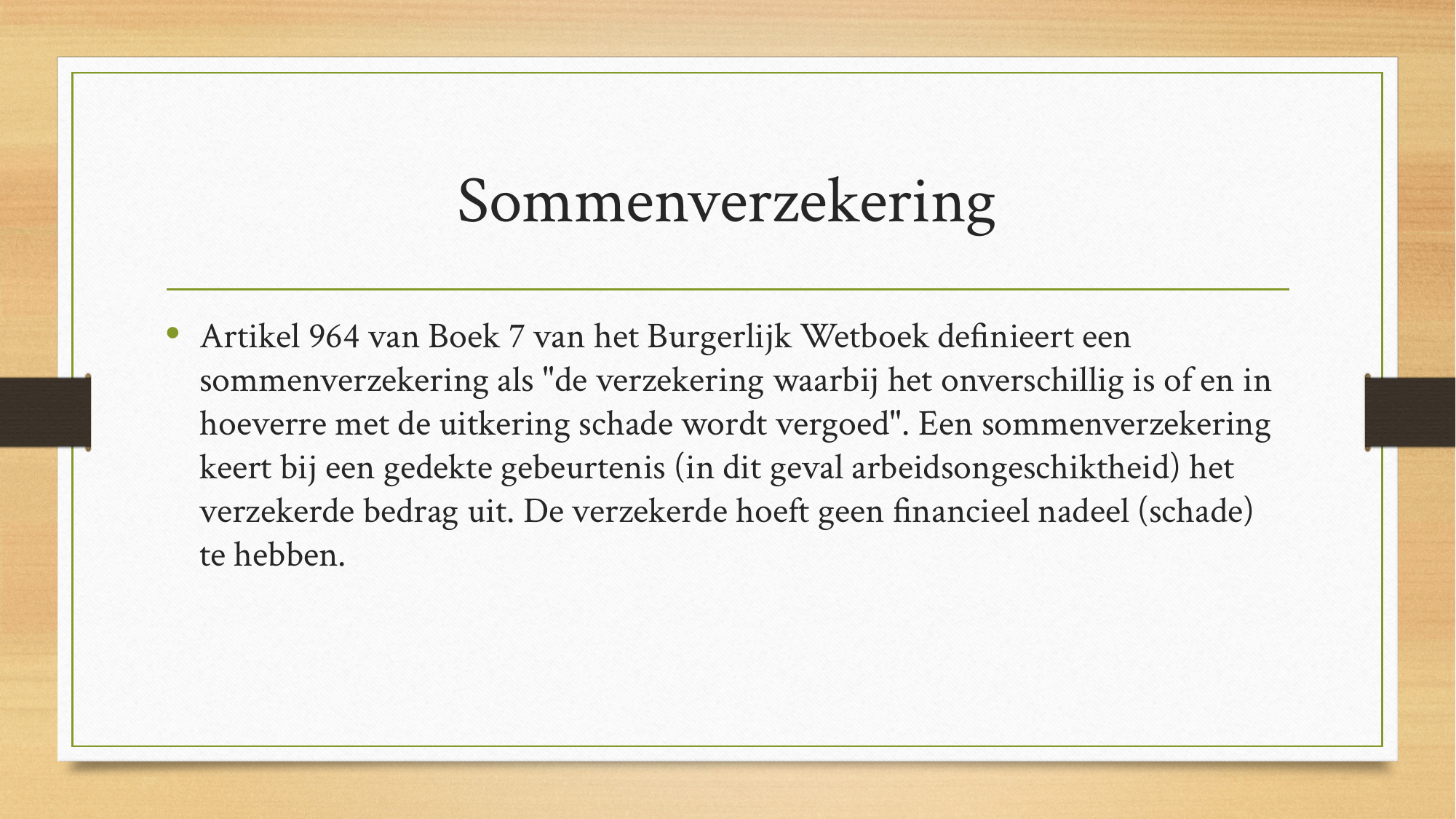

# Sommenverzekering
Artikel 964 van Boek 7 van het Burgerlijk Wetboek definieert een sommenverzekering als "de verzekering waarbij het onverschillig is of en in hoeverre met de uitkering schade wordt vergoed". Een sommenverzekering keert bij een gedekte gebeurtenis (in dit geval arbeidsongeschiktheid) het verzekerde bedrag uit. De verzekerde hoeft geen financieel nadeel (schade) te hebben.